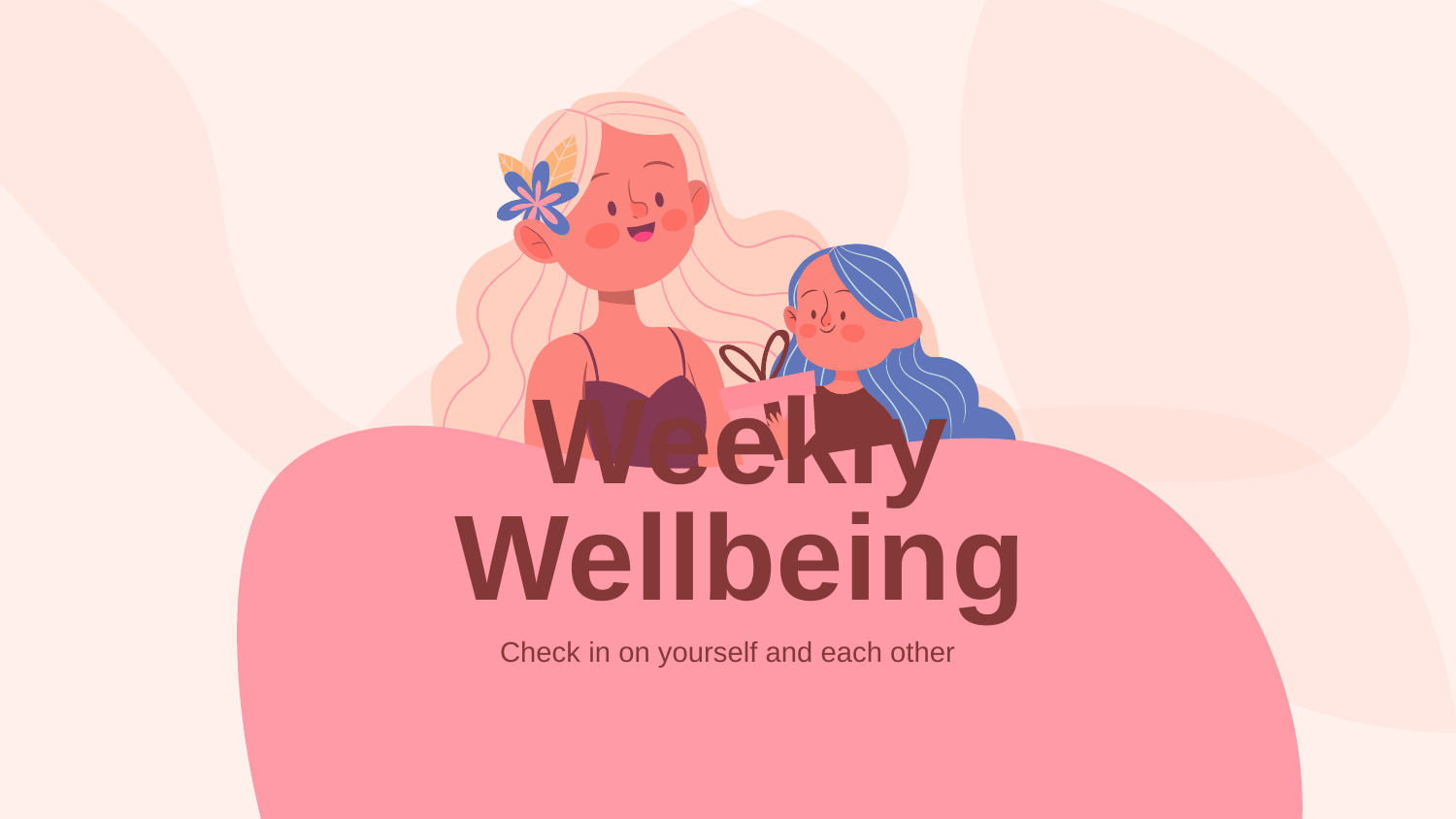

# Weekly Wellbeing
Check in on yourself and each other